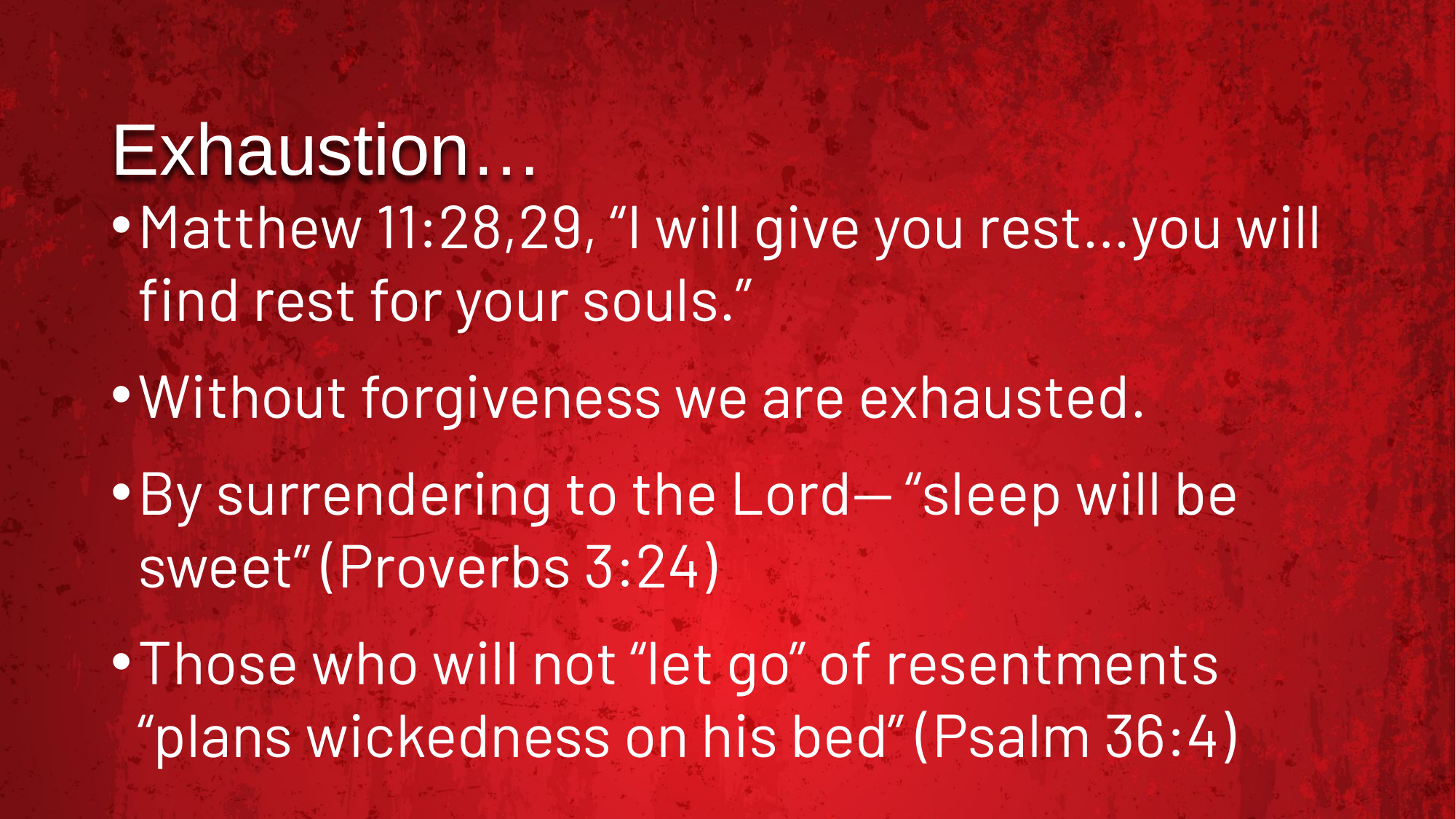

# Exhaustion…
Matthew 11:28,29, “I will give you rest…you will find rest for your souls.”
Without forgiveness we are exhausted.
By surrendering to the Lord— “sleep will be sweet” (Proverbs 3:24)
Those who will not “let go” of resentments “plans wickedness on his bed” (Psalm 36:4)